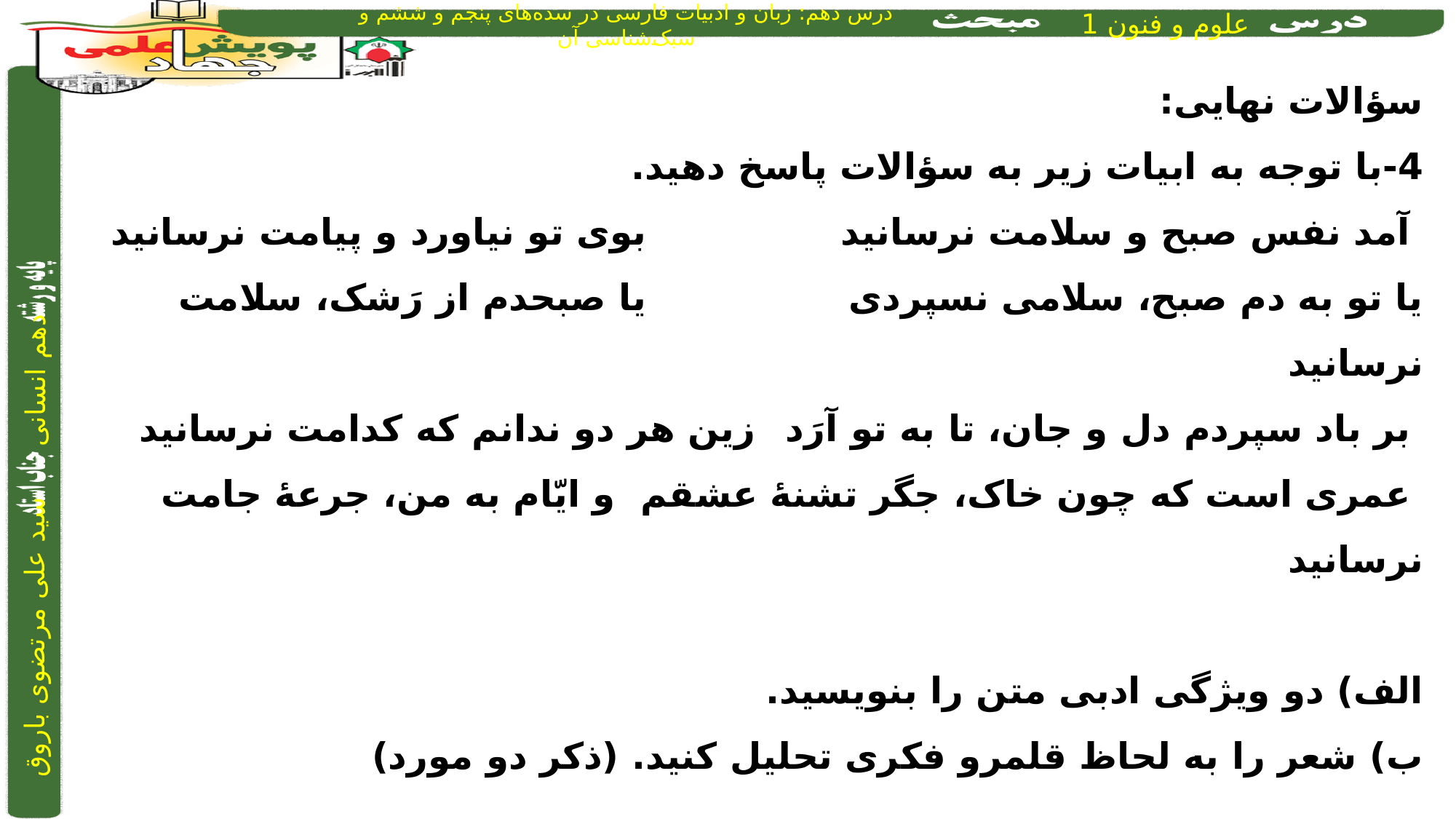

سؤالات نهایی:
4-با توجه به ابیات زیر به سؤالات پاسخ دهید.
 آمد نفس صبح و سلامت نرسانید	 		 بوی تو نیاورد و پیامت نرسانید
یا تو به دم صبح، سلامی نسپردی	 		 یا صبحدم از رَشک، سلامت نرسانید
 بر باد سپردم دل و جان، تا به‌ تو آرَد 		 زین هر دو ندانم که کدامت نرسانید
 عمری‌ است که چون‌ خاک، جگر تشنۀ عشقم 	 و ایّام به من، جرعۀ جامت نرسانید

الف) دو ویژگی ادبی متن را بنویسید.
ب) شعر را به لحاظ قلمرو فکری تحلیل کنید. (ذکر دو مورد)